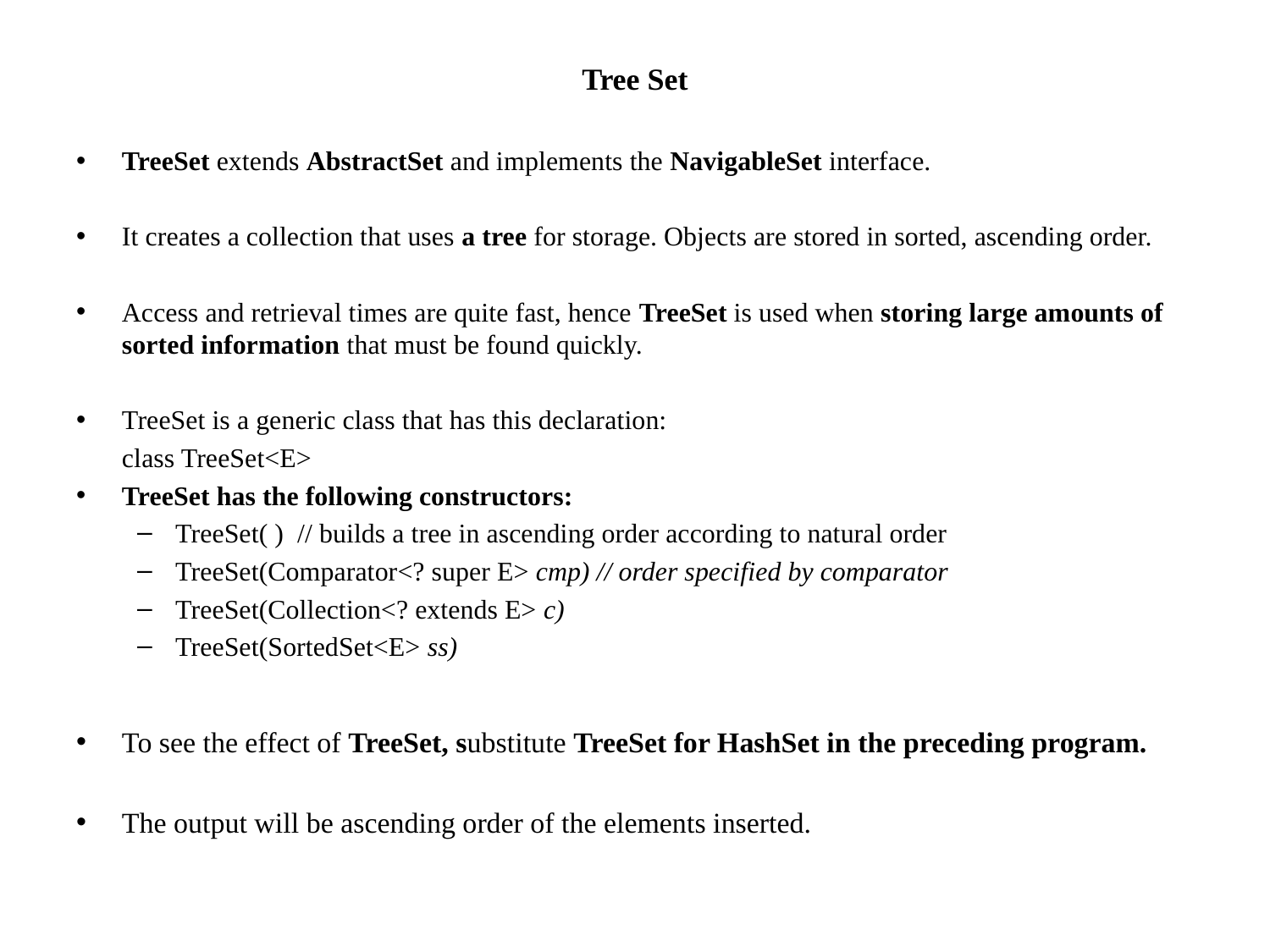

Tree Set

TreeSet extends AbstractSet and implements the NavigableSet interface.

It creates a collection that uses a tree for storage. Objects are stored in sorted, ascending order.

Access and retrieval times are quite fast, hence TreeSet is used when storing large amounts of sorted information that must be found quickly.

TreeSet is a generic class that has this declaration:
				class TreeSet<E>
TreeSet has the following constructors:
TreeSet( )  // builds a tree in ascending order according to natural order
TreeSet(Comparator<? super E> cmp) // order specified by comparator
TreeSet(Collection<? extends E> c)
TreeSet(SortedSet<E> ss)

To see the effect of TreeSet, substitute TreeSet for HashSet in the preceding program.

The output will be ascending order of the elements inserted.